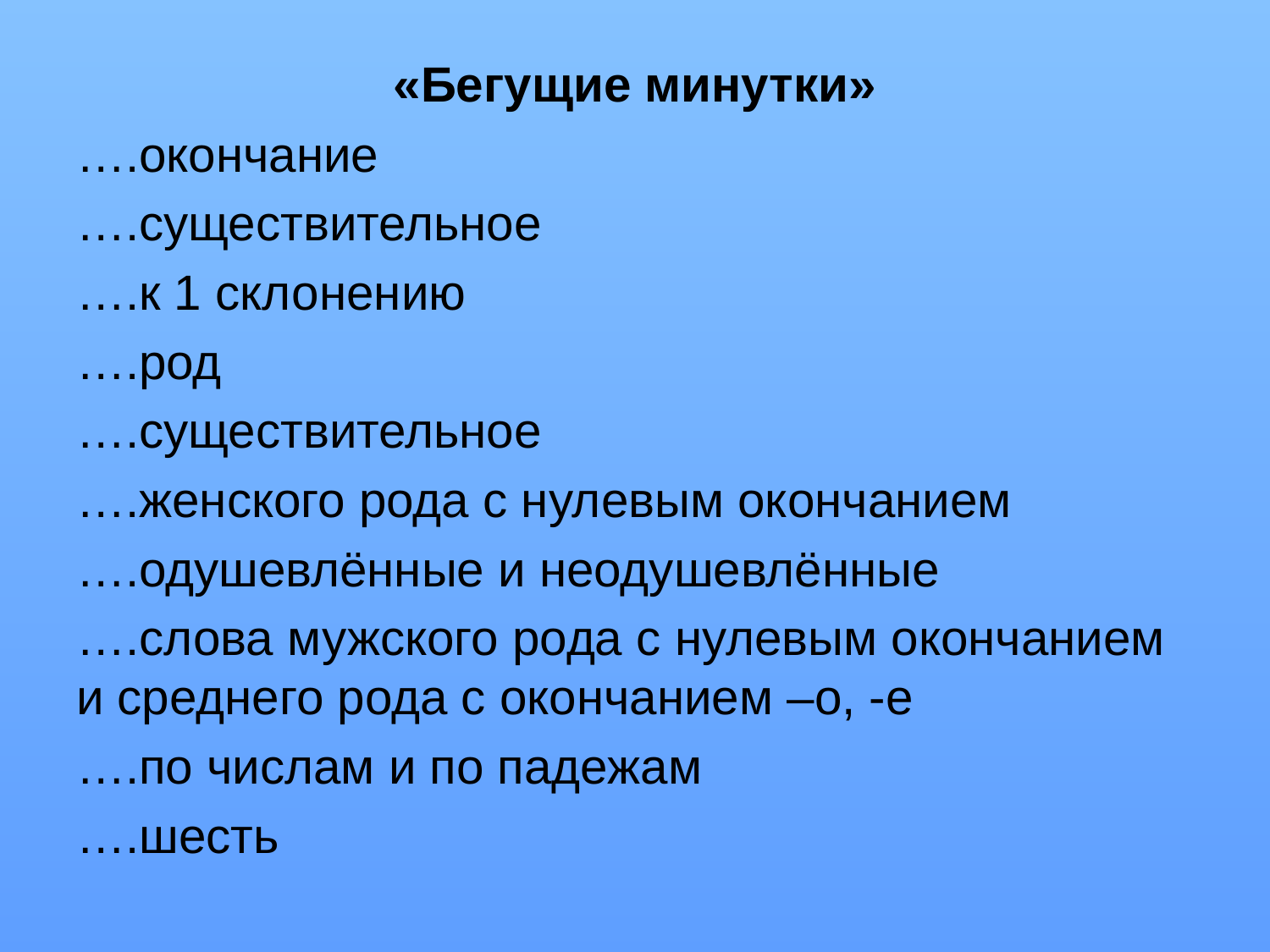

# «Бегущие минутки»
….окончание
….существительное
….к 1 склонению
….род
….существительное
….женского рода с нулевым окончанием
….одушевлённые и неодушевлённые
….слова мужского рода с нулевым окончанием и среднего рода с окончанием –о, -е
….по числам и по падежам
….шесть